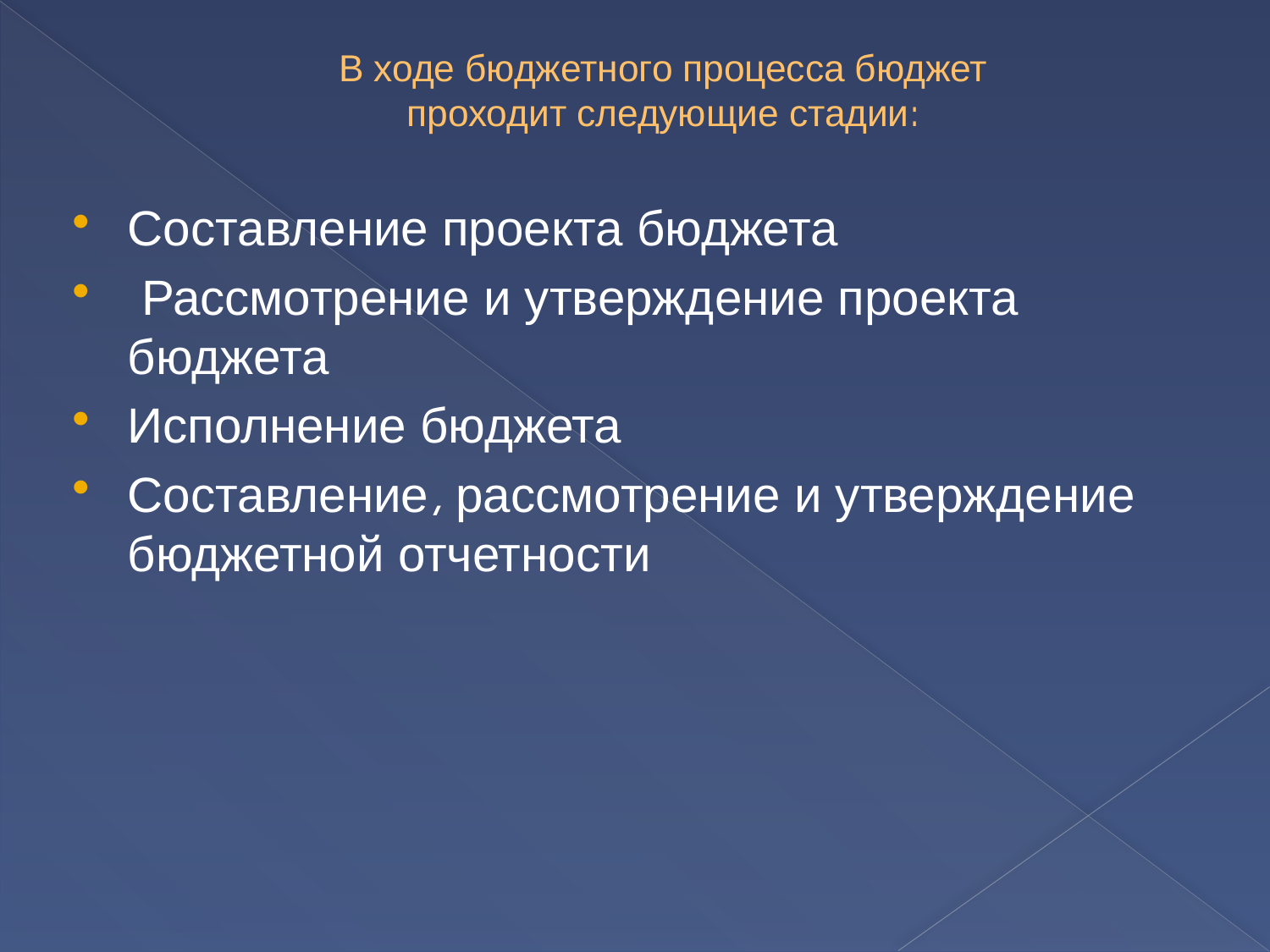

# В ходе бюджетного процесса бюджет проходит следующие стадии:
Составление проекта бюджета
 Рассмотрение и утверждение проекта бюджета
Исполнение бюджета
Составление, рассмотрение и утверждение бюджетной отчетности